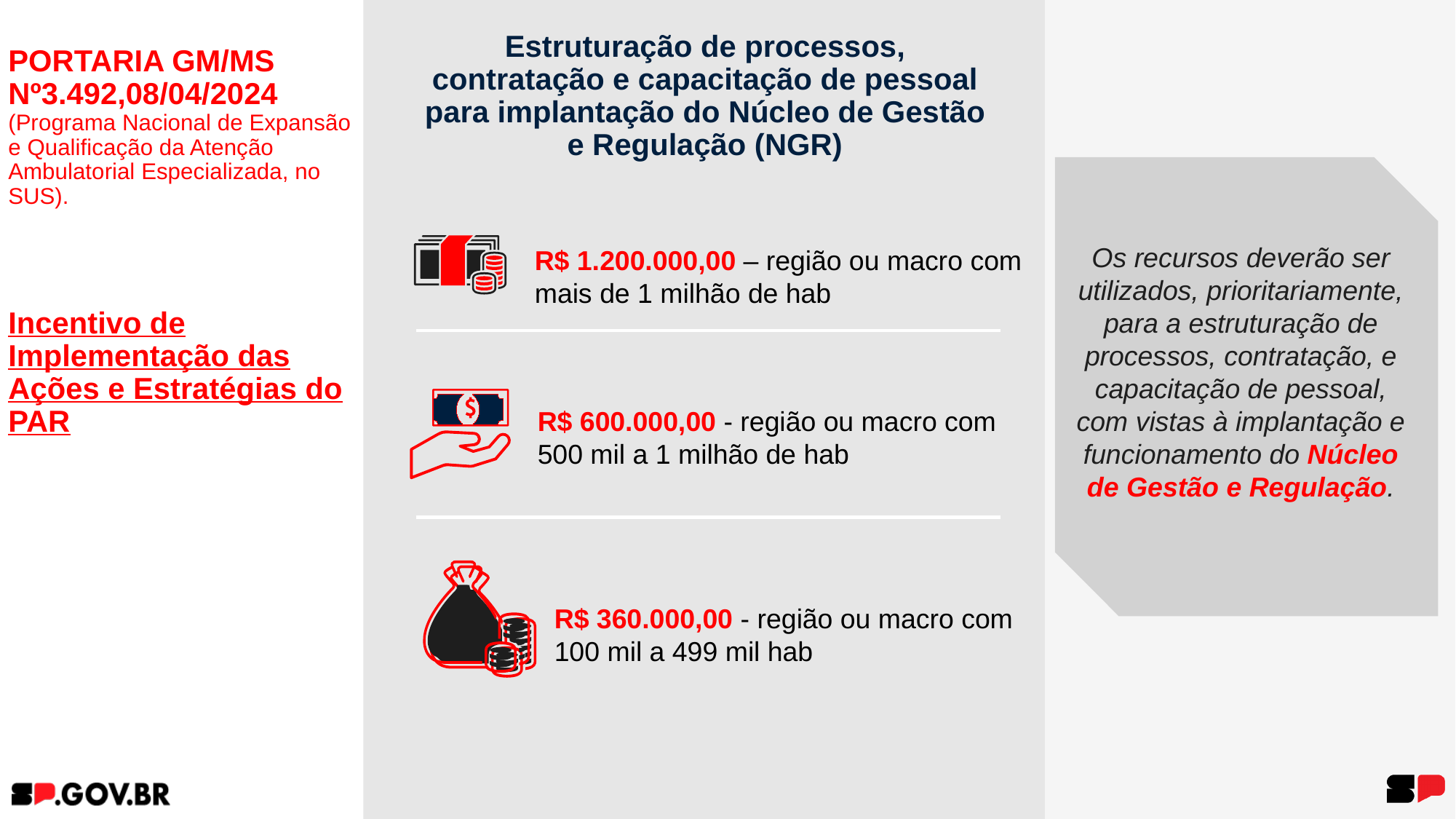

Estruturação de processos, contratação e capacitação de pessoal para implantação do Núcleo de Gestão e Regulação (NGR)
# PORTARIA GM/MS Nº3.492,08/04/2024 (Programa Nacional de Expansão e Qualificação da Atenção Ambulatorial Especializada, no SUS). Incentivo de Implementação das Ações e Estratégias do PAR

Os recursos deverão ser utilizados, prioritariamente, para a estruturação de processos, contratação, e capacitação de pessoal, com vistas à implantação e funcionamento do Núcleo de Gestão e Regulação.
R$ 1.200.000,00 – região ou macro com mais de 1 milhão de hab

R$ 600.000,00 - região ou macro com 500 mil a 1 milhão de hab

R$ 360.000,00 - região ou macro com 100 mil a 499 mil hab